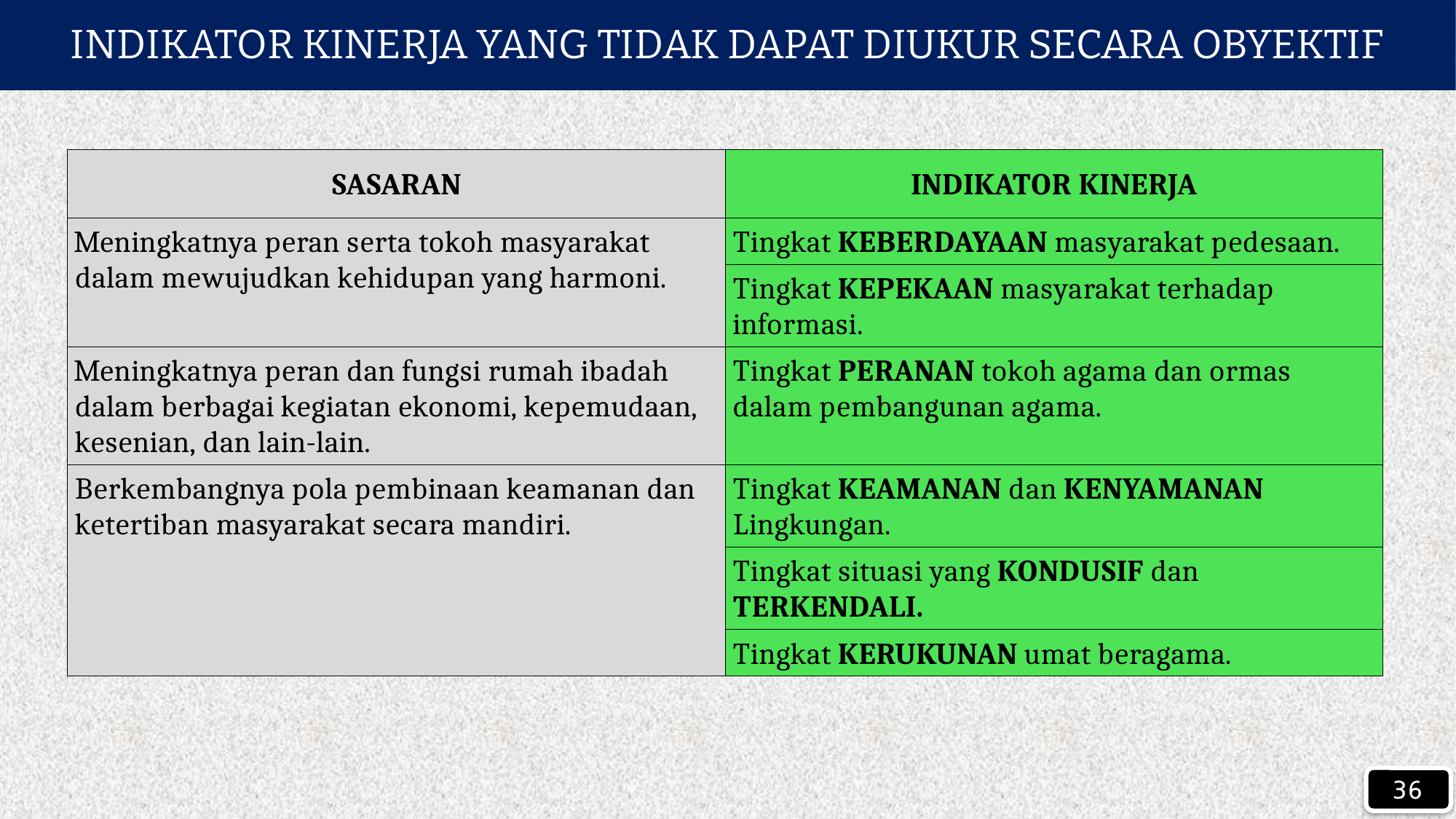

INDIKATOR KINERJA YANG TIDAK DAPAT DIUKUR SECARA OBYEKTIF
| SASARAN | INDIKATOR KINERJA |
| --- | --- |
| Meningkatnya peran serta tokoh masyarakat dalam mewujudkan kehidupan yang harmoni. | Tingkat KEBERDAYAAN masyarakat pedesaan. |
|  | Tingkat KEPEKAAN masyarakat terhadap informasi. |
| Meningkatnya peran dan fungsi rumah ibadah dalam berbagai kegiatan ekonomi, kepemudaan, kesenian, dan lain-lain. | Tingkat PERANAN tokoh agama dan ormas dalam pembangunan agama. |
| Berkembangnya pola pembinaan keamanan dan ketertiban masyarakat secara mandiri. | Tingkat KEAMANAN dan KENYAMANAN Lingkungan. |
|  | Tingkat situasi yang KONDUSIF dan TERKENDALI. |
|  | Tingkat KERUKUNAN umat beragama. |
36